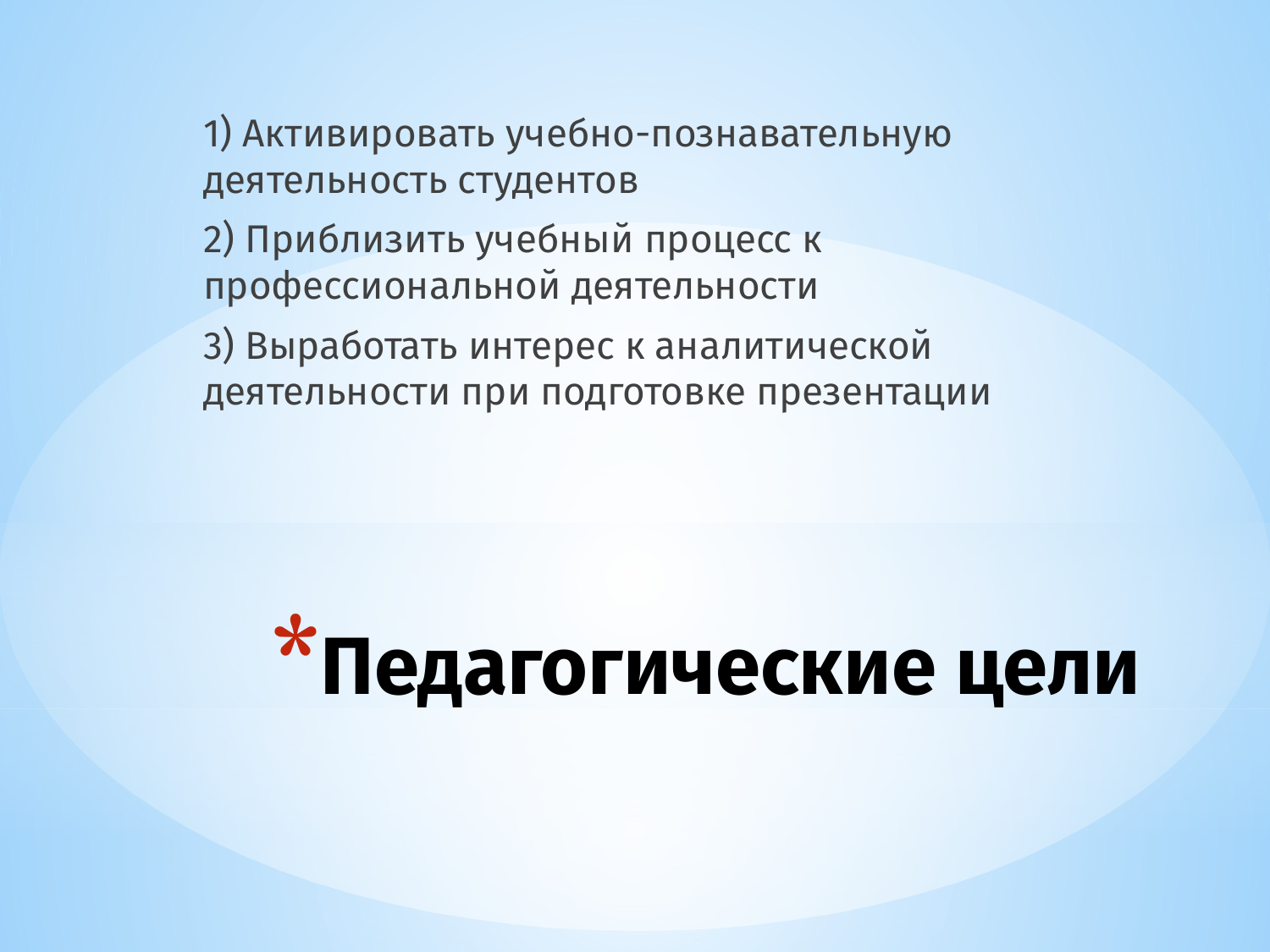

1) Активировать учебно-познавательную деятельность студентов
	2) Приблизить учебный процесс к профессиональной деятельности
	3) Выработать интерес к аналитической деятельности при подготовке презентации

# Педагогические цели